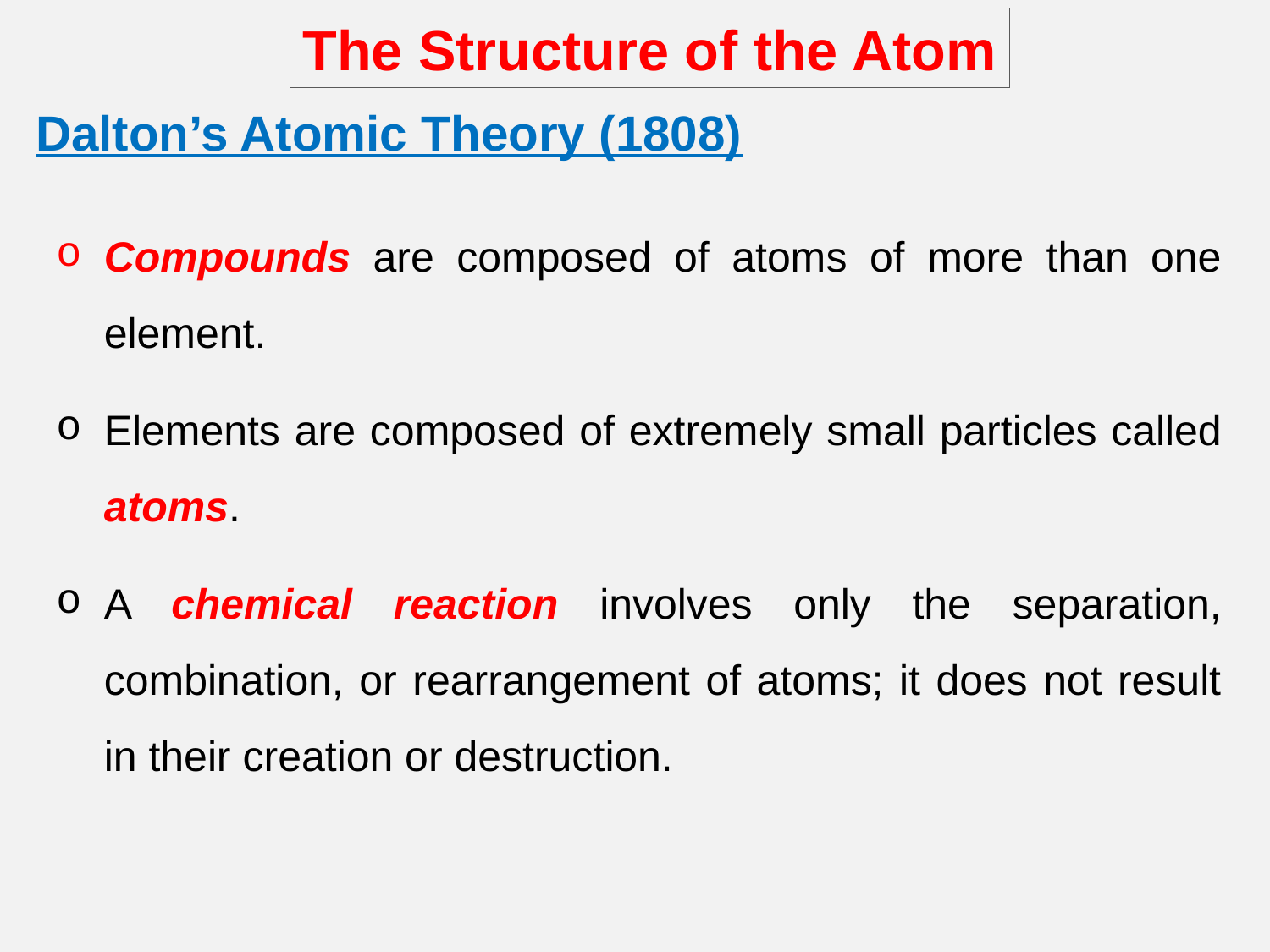

The Structure of the Atom
Dalton’s Atomic Theory (1808)
Compounds are composed of atoms of more than one element.
Elements are composed of extremely small particles called atoms.
A chemical reaction involves only the separation, combination, or rearrangement of atoms; it does not result in their creation or destruction.